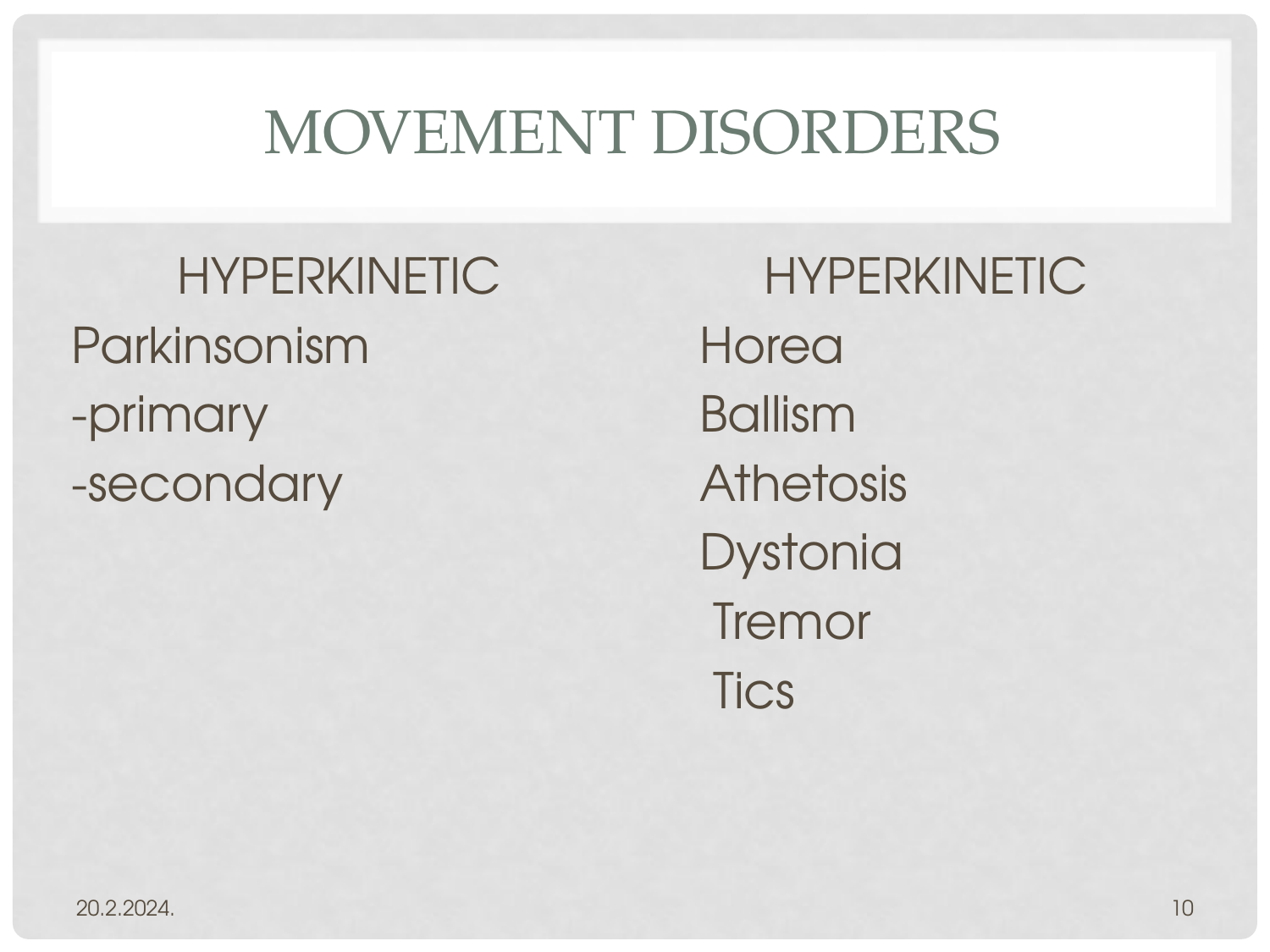

# Movement disorders
HYPERKINETIC
Parkinsonism
-primary
-secondary
HYPERKINETIC
   Horea
   Ballism
   Athetosis
   Dystonia
    Tremor
    Tics
20.2.2024.
10